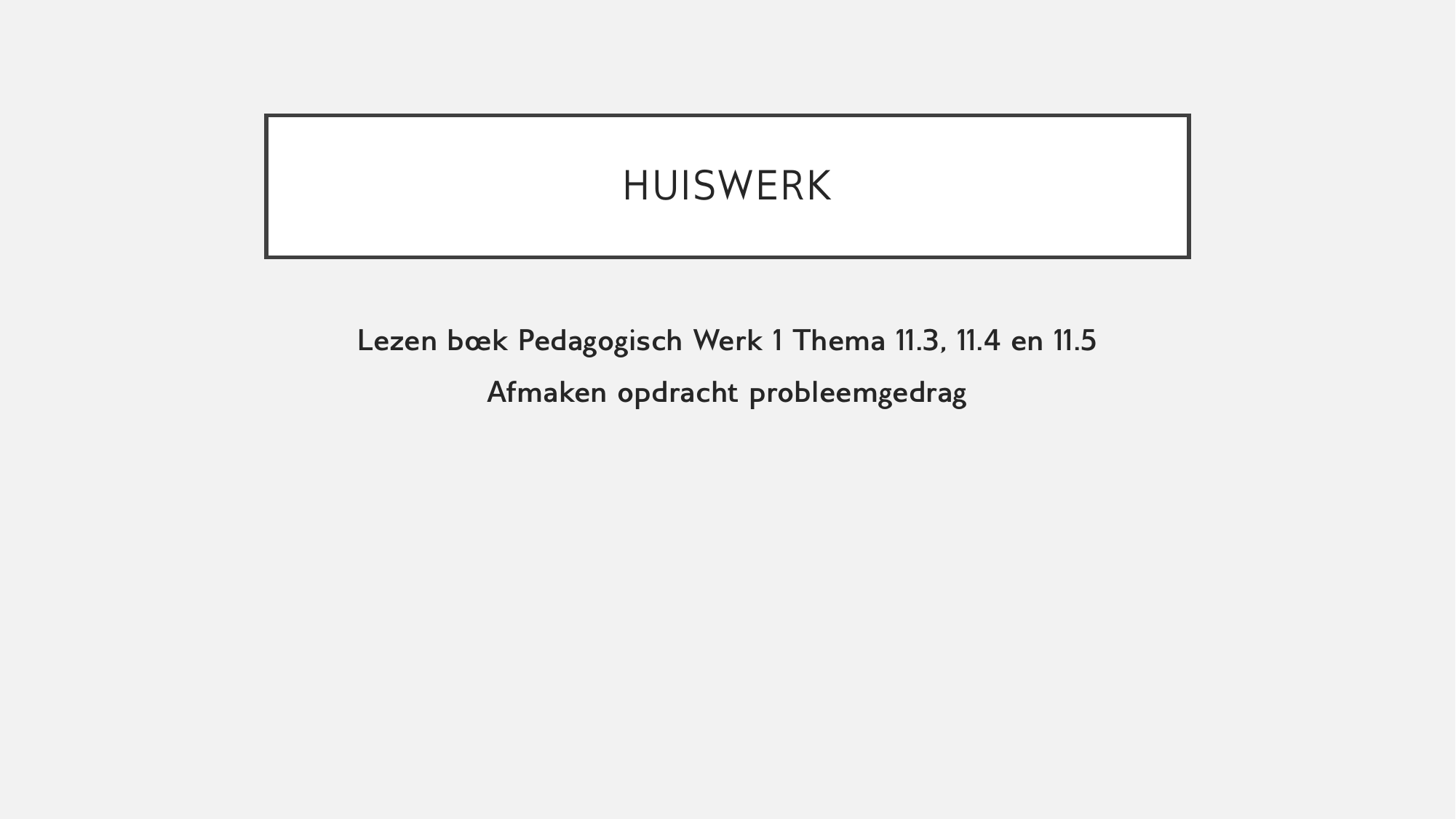

# huiswerk
Lezen boek Pedagogisch Werk 1 Thema 11.3, 11.4 en 11.5
Afmaken opdracht probleemgedrag